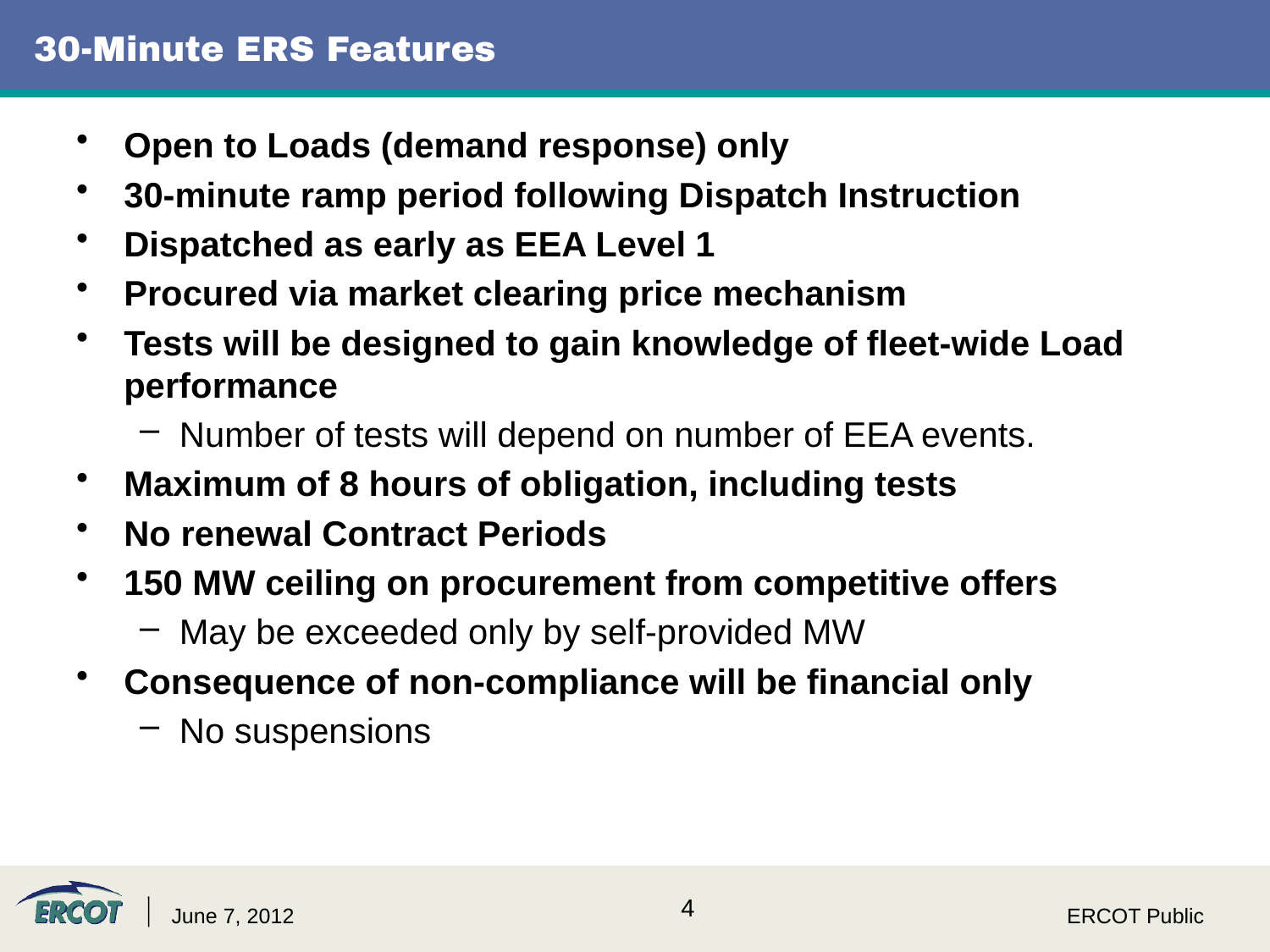

# 30-Minute ERS Features
Open to Loads (demand response) only
30-minute ramp period following Dispatch Instruction
Dispatched as early as EEA Level 1
Procured via market clearing price mechanism
Tests will be designed to gain knowledge of fleet-wide Load performance
Number of tests will depend on number of EEA events.
Maximum of 8 hours of obligation, including tests
No renewal Contract Periods
150 MW ceiling on procurement from competitive offers
May be exceeded only by self-provided MW
Consequence of non-compliance will be financial only
No suspensions

June 7, 2012

ERCOT Public